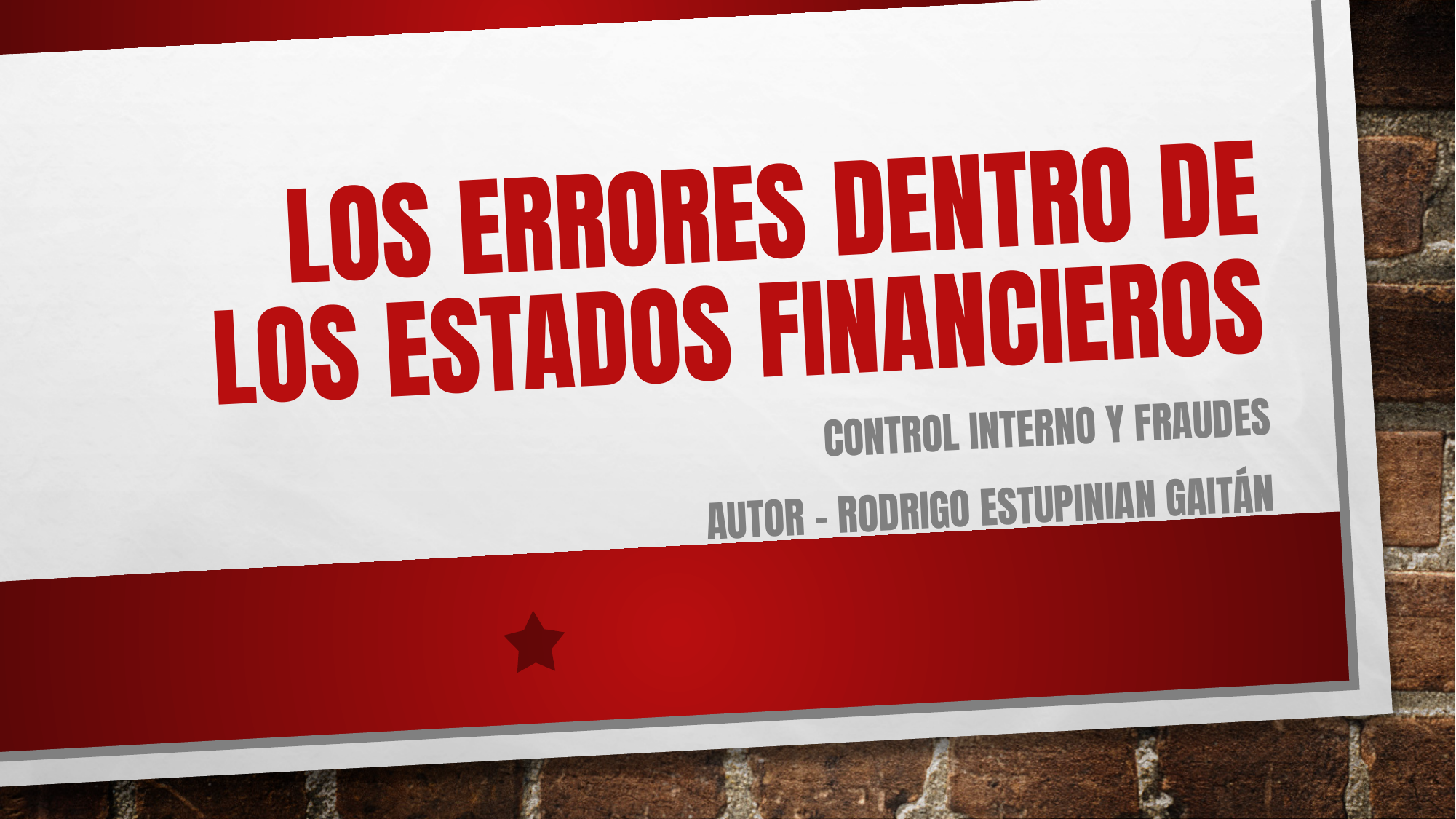

# Los errores dentro de los Estados Financieros
Control interno y fraudes
Autor – Rodrigo estupinian gaitán